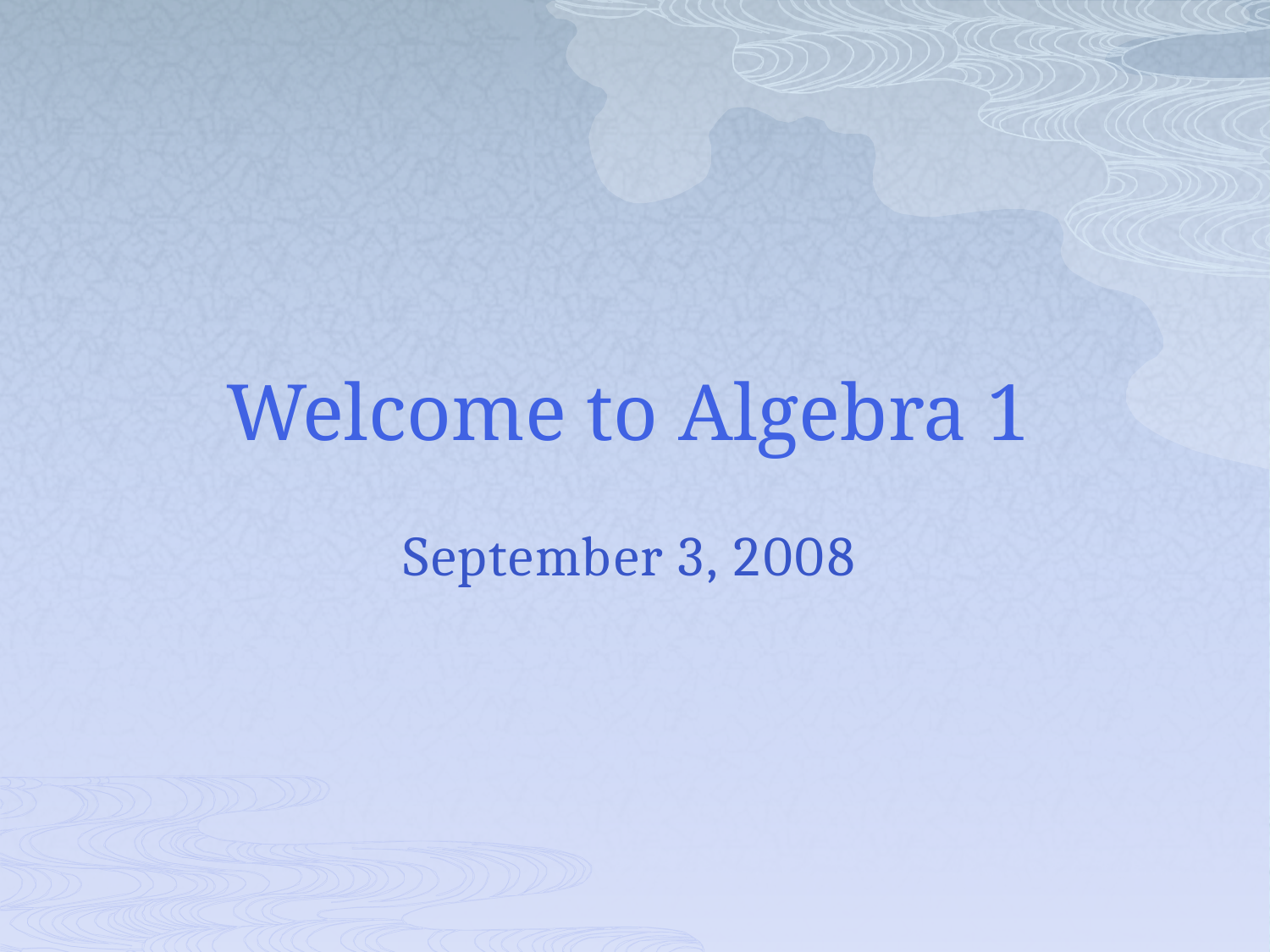

# Welcome to Algebra 1
September 3, 2008